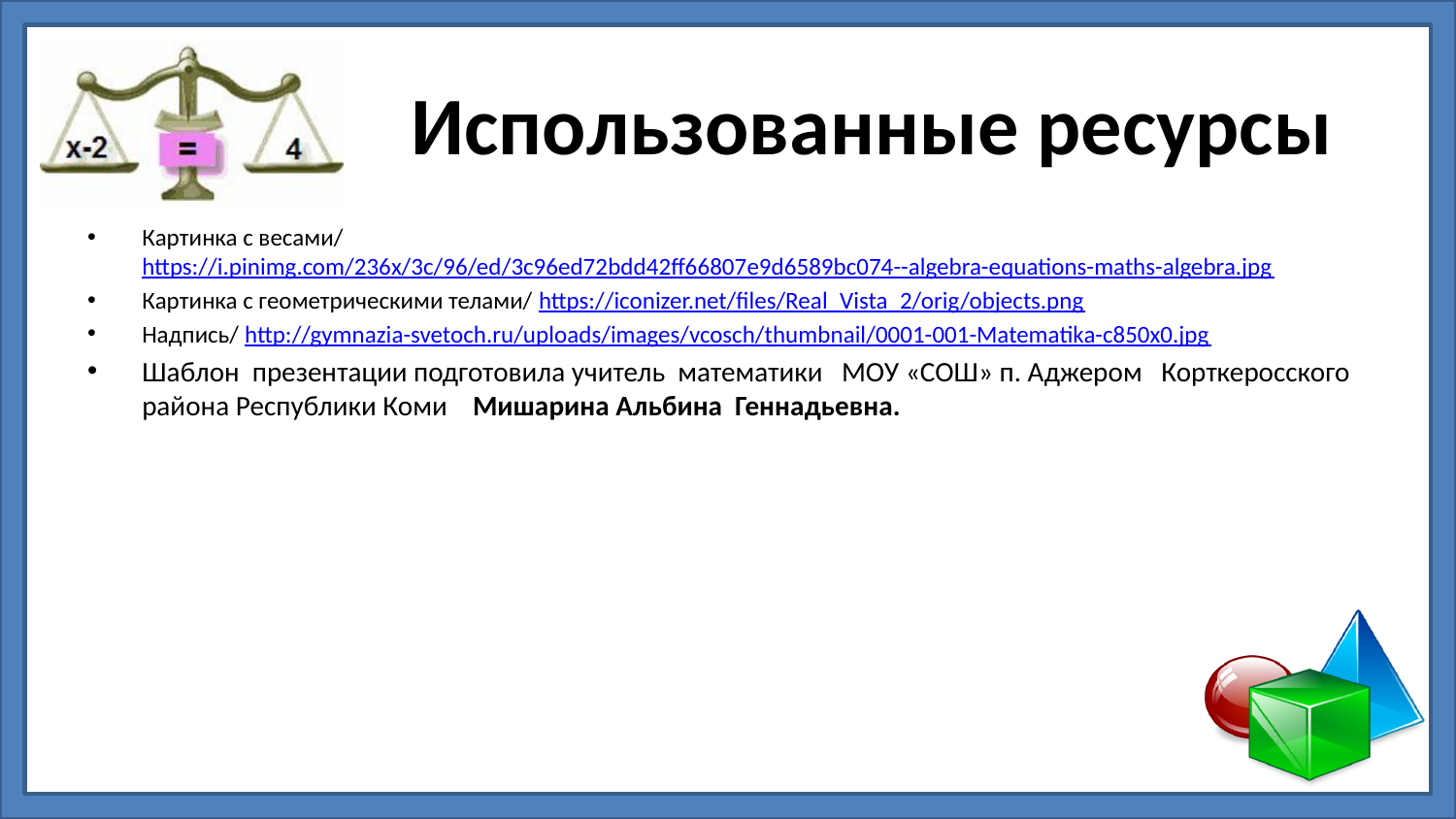

# Использованные ресурсы
Картинка с весами/ https://i.pinimg.com/236x/3c/96/ed/3c96ed72bdd42ff66807e9d6589bc074--algebra-equations-maths-algebra.jpg
Картинка с геометрическими телами/ https://iconizer.net/files/Real_Vista_2/orig/objects.png
Надпись/ http://gymnazia-svetoch.ru/uploads/images/vcosch/thumbnail/0001-001-Matematika-c850x0.jpg
Шаблон  презентации подготовила учитель  математики   МОУ «СОШ» п. Аджером   Корткеросского  района Республики Коми    Мишарина Альбина  Геннадьевна.